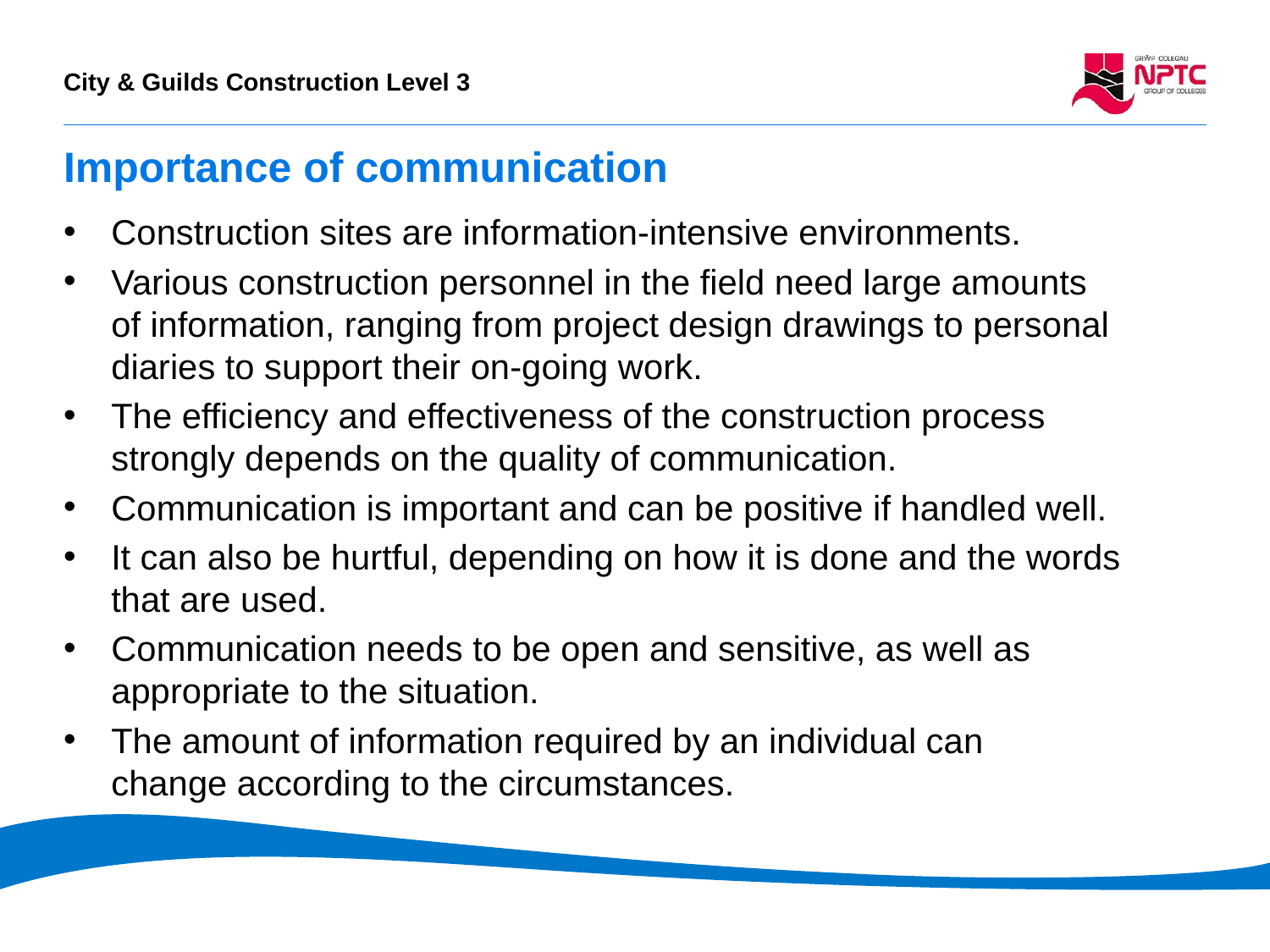

# Importance of communication
Construction sites are information-intensive environments. ​
Various construction personnel in the field need large amounts of information, ranging from project design drawings to personal diaries to support their on-going work. ​
The efficiency and effectiveness of the construction process strongly depends on the quality of communication.​
Communication is important and can be positive if handled well. ​
It can also be hurtful, depending on how it is done and the words that are used. ​
Communication needs to be open and sensitive, as well as appropriate to the situation. ​
The amount of information required by an individual can change according to the circumstances.